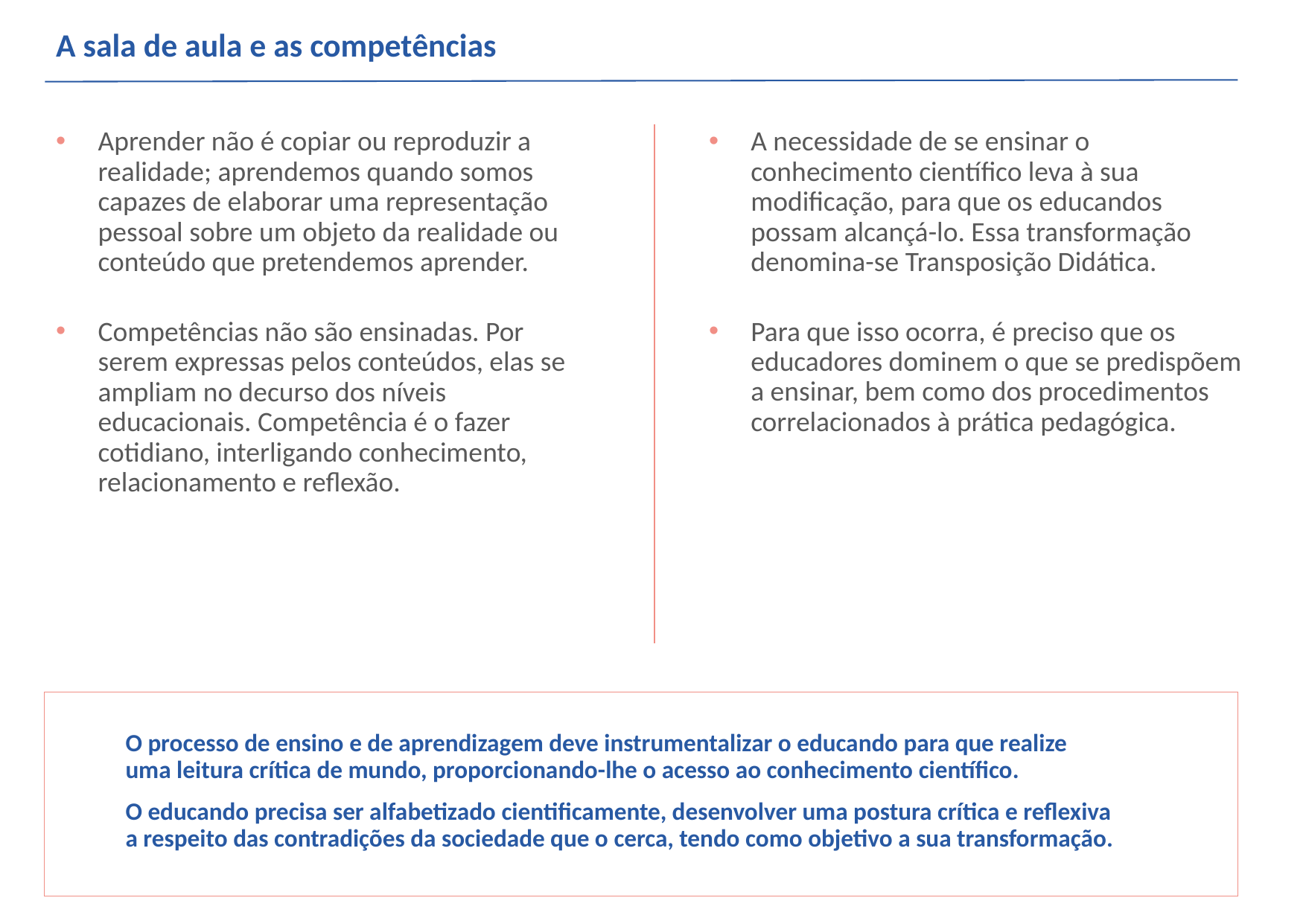

A sala de aula e as competências

Aprender não é copiar ou reproduzir a realidade; aprendemos quando somos capazes de elaborar uma representação pessoal sobre um objeto da realidade ou conteúdo que pretendemos aprender.

Competências não são ensinadas. Por serem expressas pelos conteúdos, elas se ampliam no decurso dos níveis educacionais. Competência é o fazer cotidiano, interligando conhecimento, relacionamento e reflexão.

A necessidade de se ensinar o conhecimento científico leva à sua modificação, para que os educandos possam alcançá-lo. Essa transformação denomina-se Transposição Didática.

Para que isso ocorra, é preciso que os educadores dominem o que se predispõem a ensinar, bem como dos procedimentos correlacionados à prática pedagógica.

O processo de ensino e de aprendizagem deve instrumentalizar o educando para que realize
uma leitura crítica de mundo, proporcionando-lhe o acesso ao conhecimento científico.
O educando precisa ser alfabetizado cientificamente, desenvolver uma postura crítica e reflexiva
a respeito das contradições da sociedade que o cerca, tendo como objetivo a sua transformação.